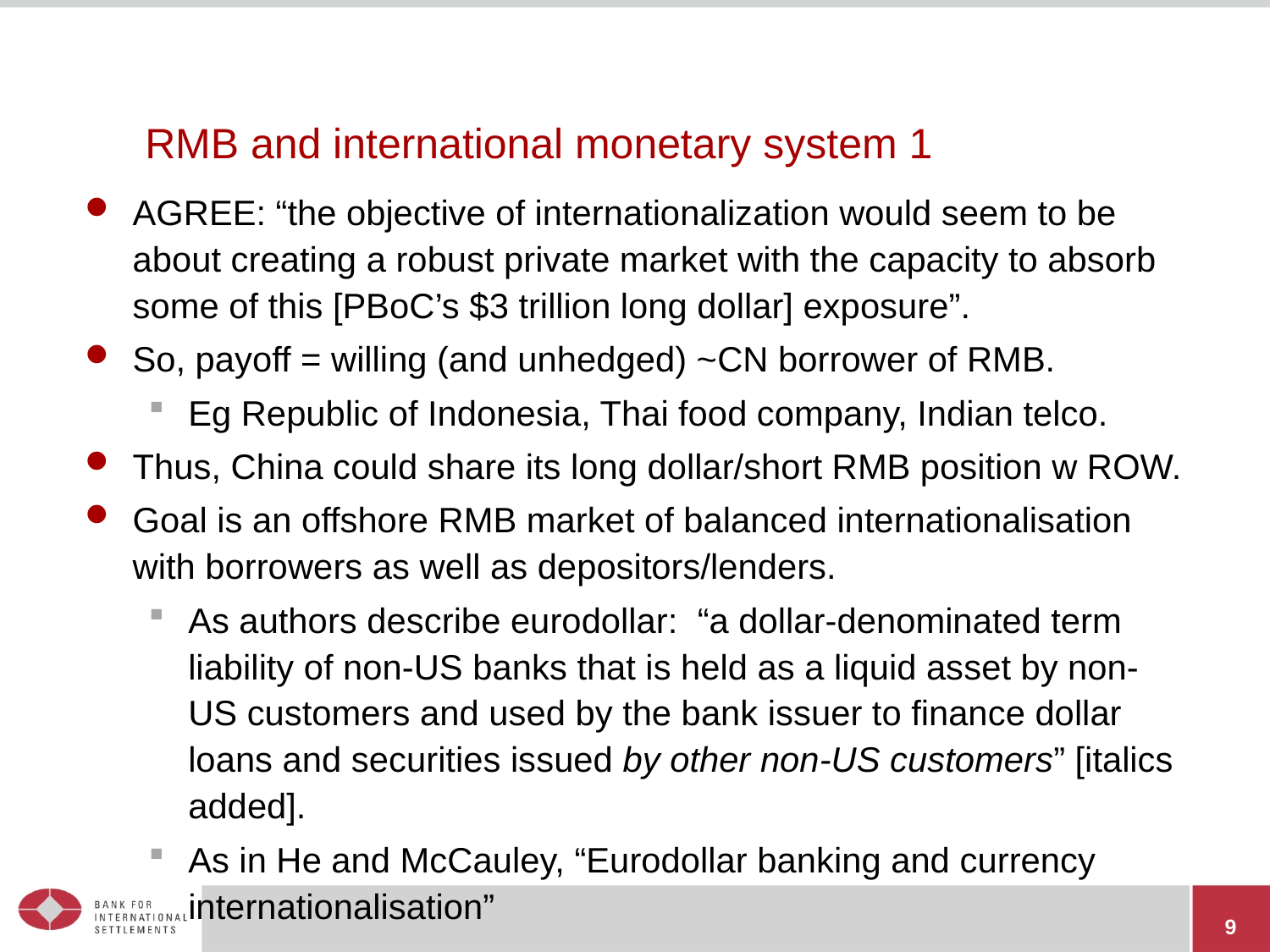

# RMB and international monetary system 1
AGREE: “the objective of internationalization would seem to be about creating a robust private market with the capacity to absorb some of this [PBoC’s $3 trillion long dollar] exposure”.
So, payoff = willing (and unhedged) ~CN borrower of RMB.
Eg Republic of Indonesia, Thai food company, Indian telco.
Thus, China could share its long dollar/short RMB position w ROW.
Goal is an offshore RMB market of balanced internationalisation with borrowers as well as depositors/lenders.
As authors describe eurodollar:  “a dollar-denominated term liability of non-US banks that is held as a liquid asset by non-US customers and used by the bank issuer to finance dollar loans and securities issued by other non-US customers” [italics added].
As in He and McCauley, “Eurodollar banking and currency internationalisation”

9